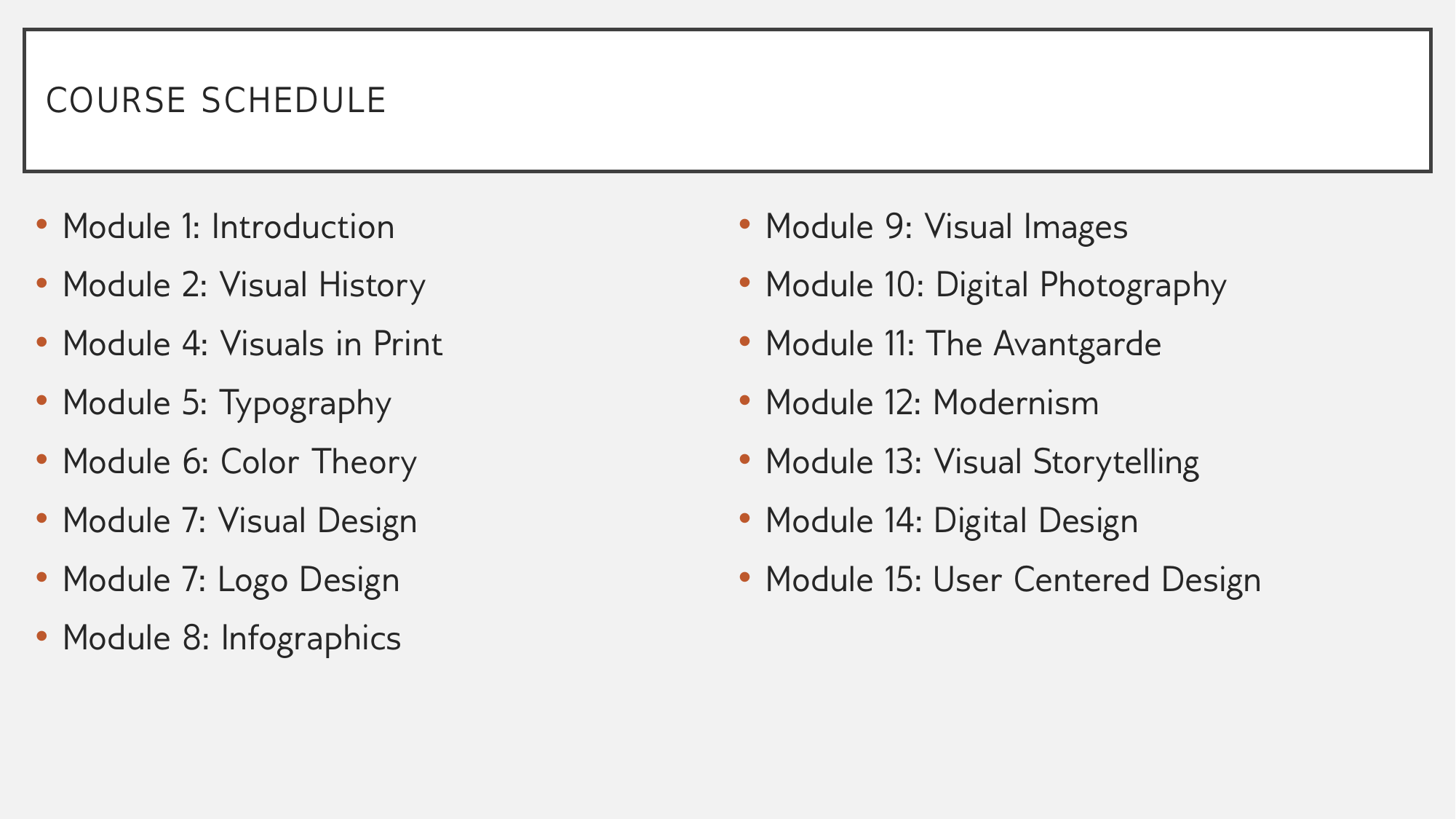

# Course Schedule
Module 1: Introduction
Module 2: Visual History
Module 4: Visuals in Print
Module 5: Typography
Module 6: Color Theory
Module 7: Visual Design
Module 7: Logo Design
Module 8: Infographics
Module 9: Visual Images
Module 10: Digital Photography
Module 11: The Avantgarde
Module 12: Modernism
Module 13: Visual Storytelling
Module 14: Digital Design
Module 15: User Centered Design